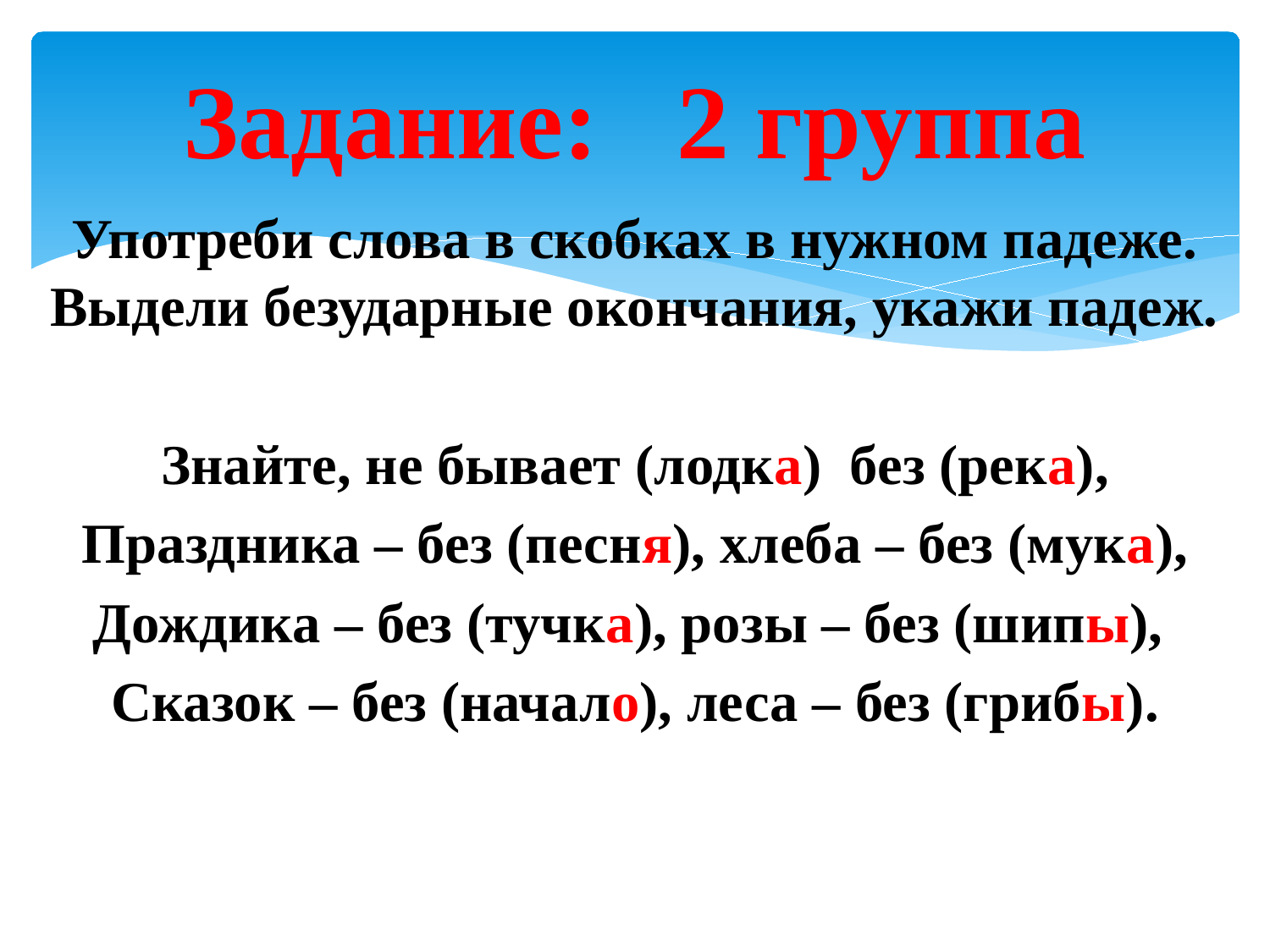

# Задание:   2 группа
Употреби слова в скобках в нужном падеже. Выдели безударные окончания, укажи падеж.

Знайте, не бывает (лодка)  без (река),
Праздника – без (песня), хлеба – без (мука),
Дождика – без (тучка), розы – без (шипы),
Сказок – без (начало), леса – без (грибы).